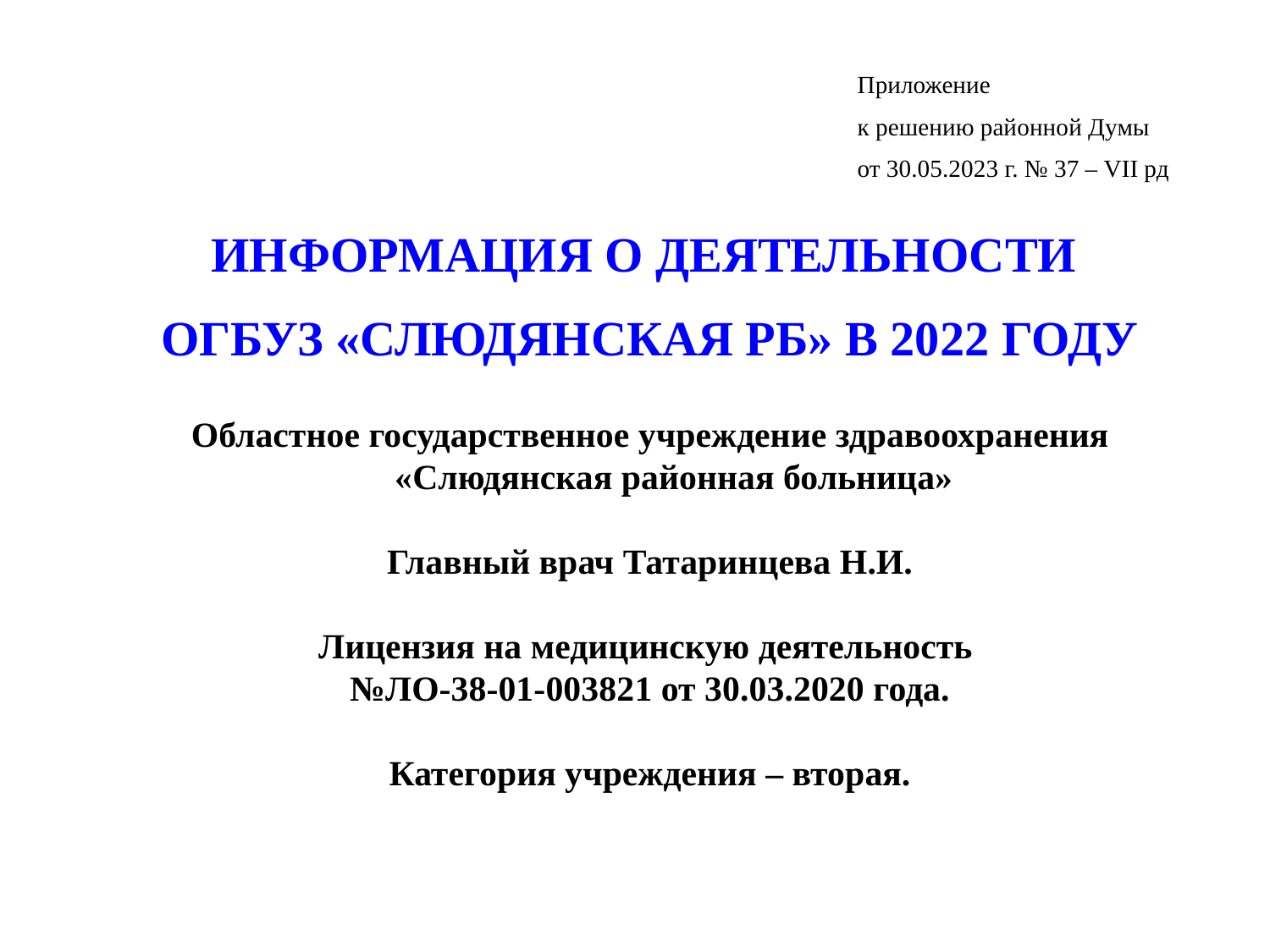

#
Приложение
к решению районной Думы
от 30.05.2023 г. № 37 – VII рд
ИНФОРМАЦИЯ О ДЕЯТЕЛЬНОСТИ
ОГБУЗ «СЛЮДЯНСКАЯ РБ» В 2022 ГОДУ
Областное государственное учреждение здравоохранения «Слюдянская районная больница»

Главный врач Татаринцева Н.И.

Лицензия на медицинскую деятельность
№ЛО-38-01-003821 от 30.03.2020 года.

Категория учреждения – вторая.